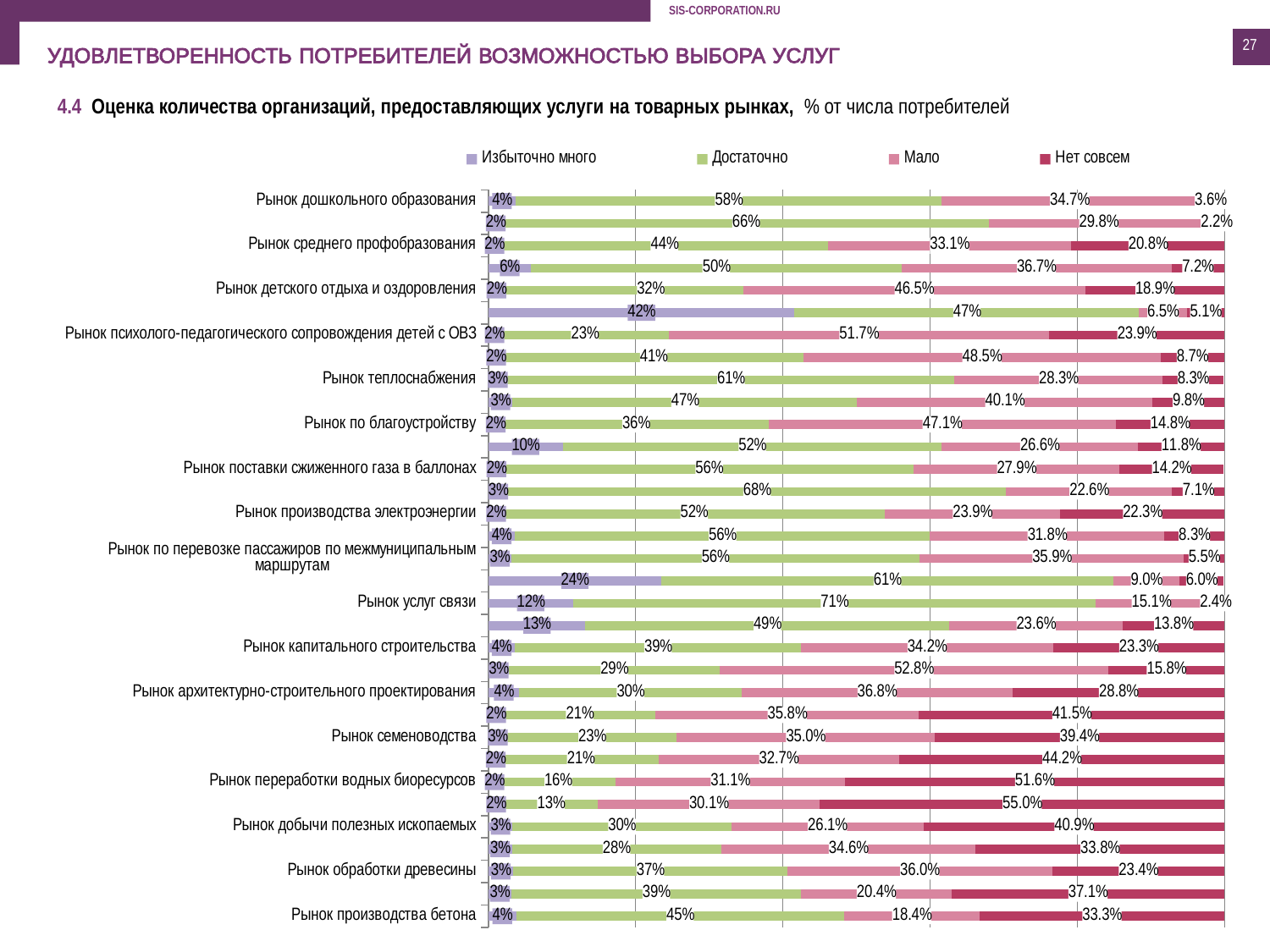

27
УДОВЛЕТВОРЕННОСТЬ ПОТРЕБИТЕЛЕЙ ВОЗМОЖНОСТЬЮ ВЫБОРА УСЛУГ
4.4  Оценка количества организаций, предоставляющих услуги на товарных рынках,  % от числа потребителей

### Chart

| Category | Избыточно много | Достаточно | Мало | Нет совсем |
|---|---|---|---|---|
| Рынок дошкольного образования | 0.037 | 0.5790000000000001 | 0.34700000000000003 | 0.036 |
| Рынок общего образования | 0.020000000000000004 | 0.6600000000000001 | 0.2980000000000001 | 0.022 |
| Рынок среднего профобразования | 0.017 | 0.444 | 0.33100000000000007 | 0.20800000000000002 |
| Рынок дополнительного образования | 0.058 | 0.503 | 0.3670000000000001 | 0.072 |
| Рынок детского отдыха и оздоровления | 0.022 | 0.32400000000000007 | 0.465 | 0.18900000000000003 |
| Рынок розничной торговли лекарственными препаратами | 0.41600000000000004 | 0.4680000000000001 | 0.065 | 0.051000000000000004 |
| Рынок психолого-педагогического сопровождения детей с ОВЗ | 0.017 | 0.228 | 0.517 | 0.23900000000000002 |
| Рынок социальных услуг | 0.021000000000000005 | 0.40700000000000003 | 0.4850000000000001 | 0.08700000000000002 |
| Рынок теплоснабжения | 0.026 | 0.6070000000000001 | 0.28300000000000003 | 0.08300000000000002 |
| Рынок по сбору и транспортированию ТКО | 0.033 | 0.4680000000000001 | 0.401 | 0.09800000000000002 |
| Рынок по благоустройству | 0.020000000000000004 | 0.3610000000000001 | 0.47100000000000003 | 0.14800000000000002 |
| Рынок по содержанию и ремонту в многоквартирном доме | 0.10100000000000002 | 0.515 | 0.266 | 0.11799999999999998 |
| Рынок поставки сжиженного газа в баллонах | 0.022 | 0.556 | 0.2790000000000001 | 0.14200000000000002 |
| Рынок купли-продажи электроэнергии | 0.027000000000000003 | 0.6760000000000002 | 0.226 | 0.071 |
| Рынок производства электроэнергии | 0.021000000000000005 | 0.517 | 0.23900000000000002 | 0.223 |
| Рынок  по перевозке пассажиров по муниципальным маршрутам | 0.036 | 0.564 | 0.31800000000000006 | 0.08300000000000002 |
| Рынок по перевозке пассажиров по межмуниципальным маршрутам | 0.031000000000000003 | 0.555 | 0.3590000000000001 | 0.05500000000000001 |
| Рынок легкового такси | 0.23500000000000001 | 0.6140000000000001 | 0.09000000000000001 | 0.060000000000000005 |
| Рынок услуг связи | 0.115 | 0.7100000000000001 | 0.15100000000000002 | 0.024 |
| Рынок жилищного строительства  | 0.132 | 0.4940000000000001 | 0.23600000000000002 | 0.138 |
| Рынок капитального строительства | 0.036 | 0.38900000000000007 | 0.3420000000000001 | 0.233 |
| Рынок дорожной деятельности | 0.028 | 0.28600000000000003 | 0.528 | 0.15800000000000003 |
| Рынок архитектурно-строительного проектирования | 0.04200000000000001 | 0.3020000000000001 | 0.3680000000000001 | 0.28800000000000003 |
| Рынок племенного животноводства | 0.021000000000000005 | 0.20600000000000002 | 0.35800000000000004 | 0.41500000000000004 |
| Рынок семеноводства | 0.026 | 0.23 | 0.35000000000000003 | 0.3940000000000001 |
| Рынок вылова водных биоресурсов | 0.020000000000000004 | 0.21100000000000002 | 0.32700000000000007 | 0.442 |
| Рынок переработки водных биоресурсов | 0.017 | 0.15600000000000003 | 0.31100000000000005 | 0.516 |
| Рынок товарной аквакультуры | 0.021000000000000005 | 0.128 | 0.3010000000000001 | 0.55 |
| Рынок добычи полезных ископаемых | 0.033 | 0.2970000000000001 | 0.261 | 0.40900000000000003 |
| Рынок легкой промышленности | 0.03200000000000001 | 0.28400000000000003 | 0.34600000000000003 | 0.3380000000000001 |
| Рынок обработки древесины | 0.034 | 0.37200000000000005 | 0.36000000000000004 | 0.234 |
| Рынок производства кирпича | 0.031000000000000003 | 0.3940000000000001 | 0.20400000000000001 | 0.37100000000000005 |
| Рынок производства бетона | 0.038 | 0.445 | 0.18400000000000002 | 0.3330000000000001 |